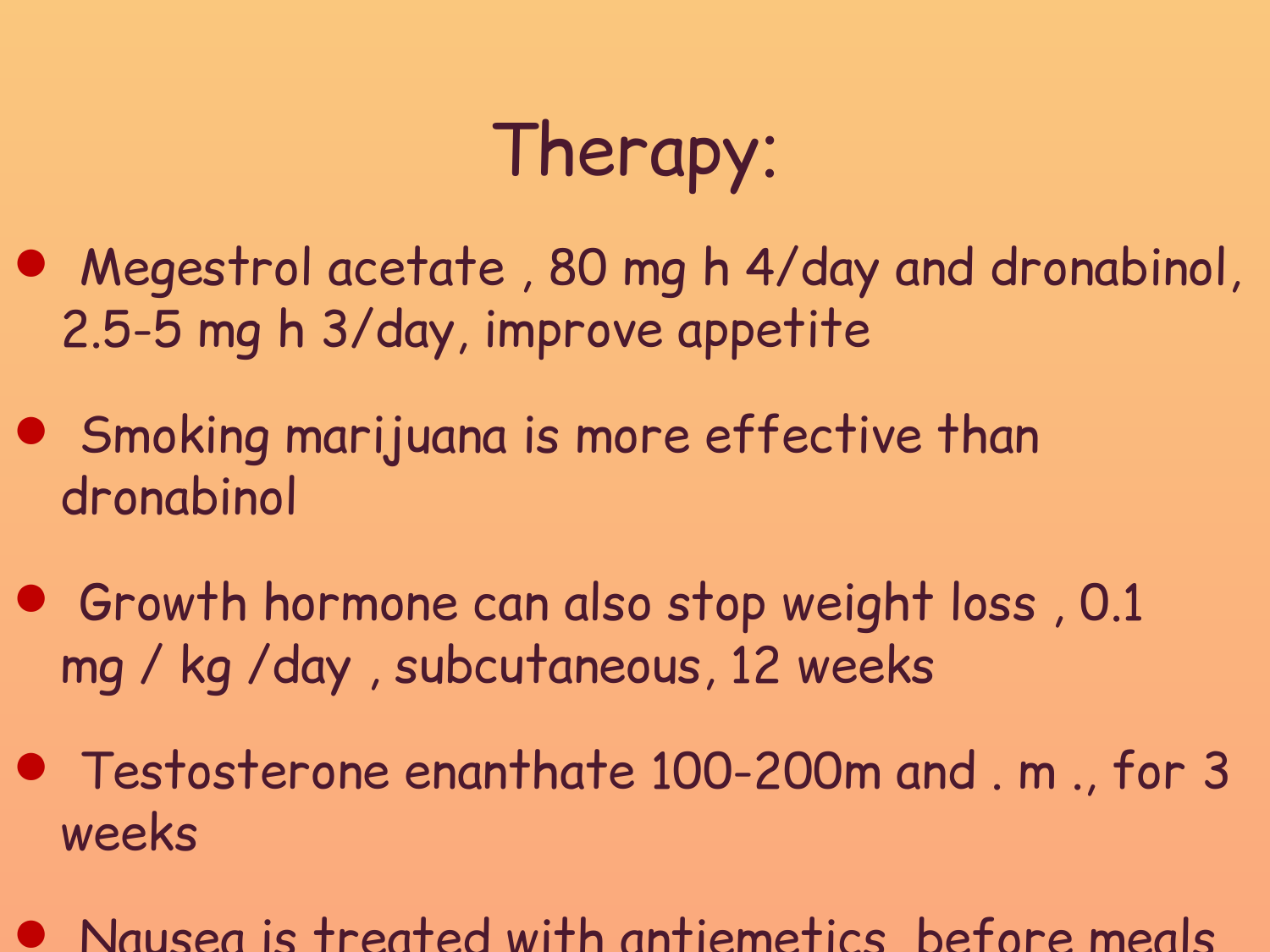

Therapy:

 Megestrol acetate , 80 mg h 4/day and dronabinol, 2.5-5 mg h 3/day, improve appetite

 Smoking marijuana is more effective than dronabinol

 Growth hormone can also stop weight loss , 0.1 mg / kg /day , subcutaneous, 12 weeks

 Testosterone enanthate 100-200m and . m ., for 3 weeks

 Nausea is treated with antiemetics, before meals

#